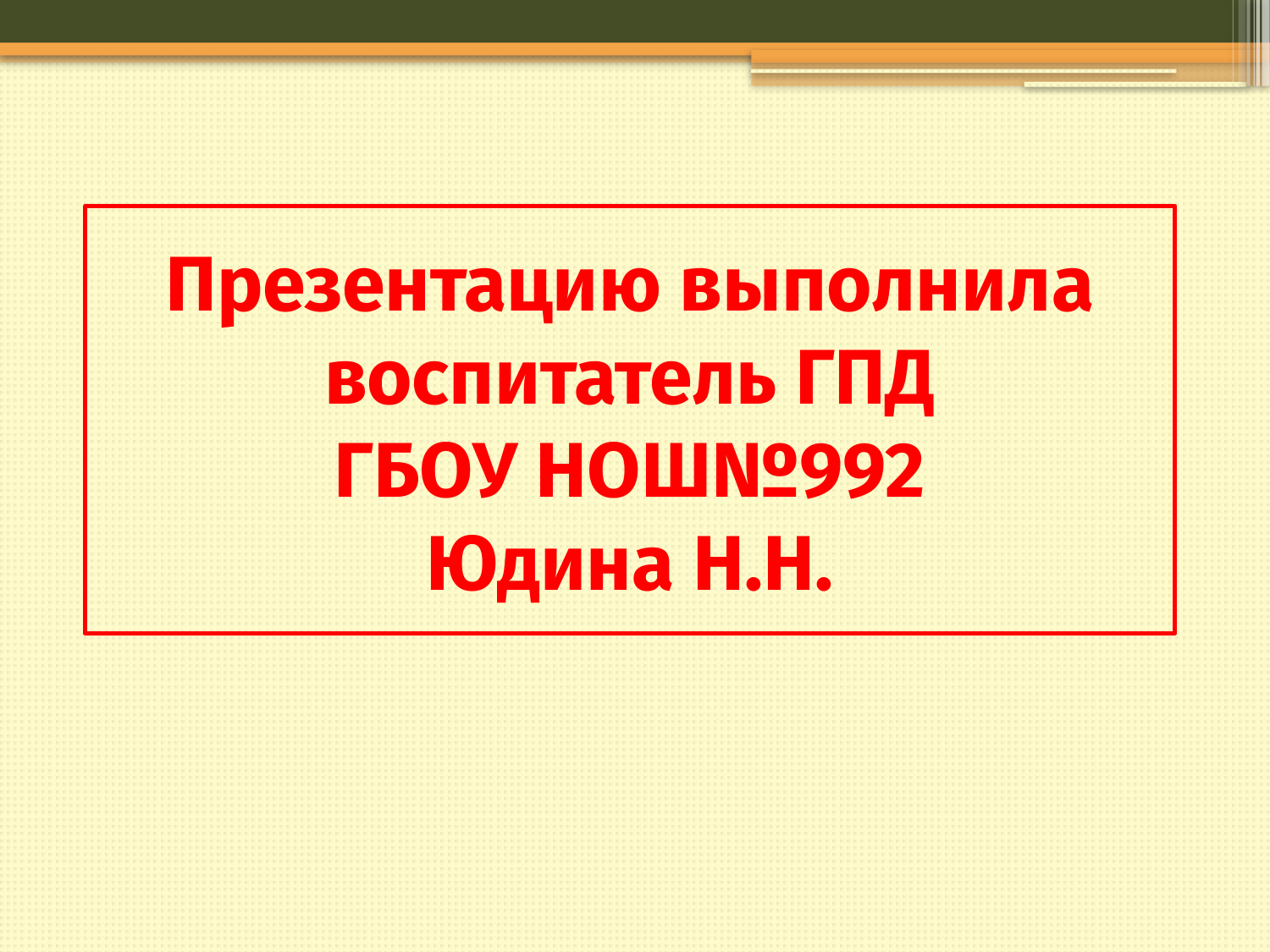

# Презентацию выполнила воспитатель ГПД ГБОУ НОШ№992 Юдина Н.Н.